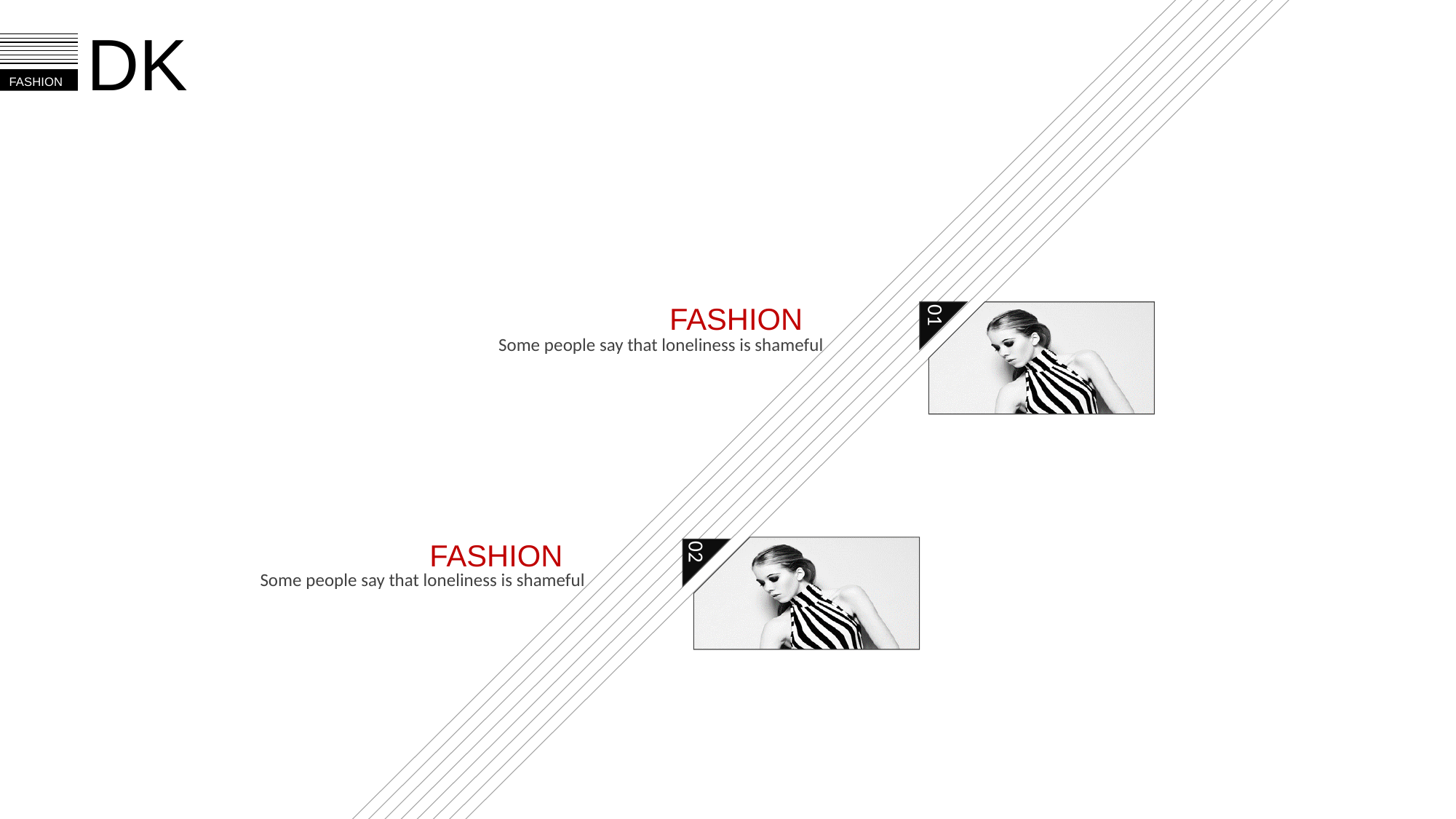

# DK
FASHION
Some people say that loneliness is shameful

01

FASHION
Some people say that loneliness is shameful

02